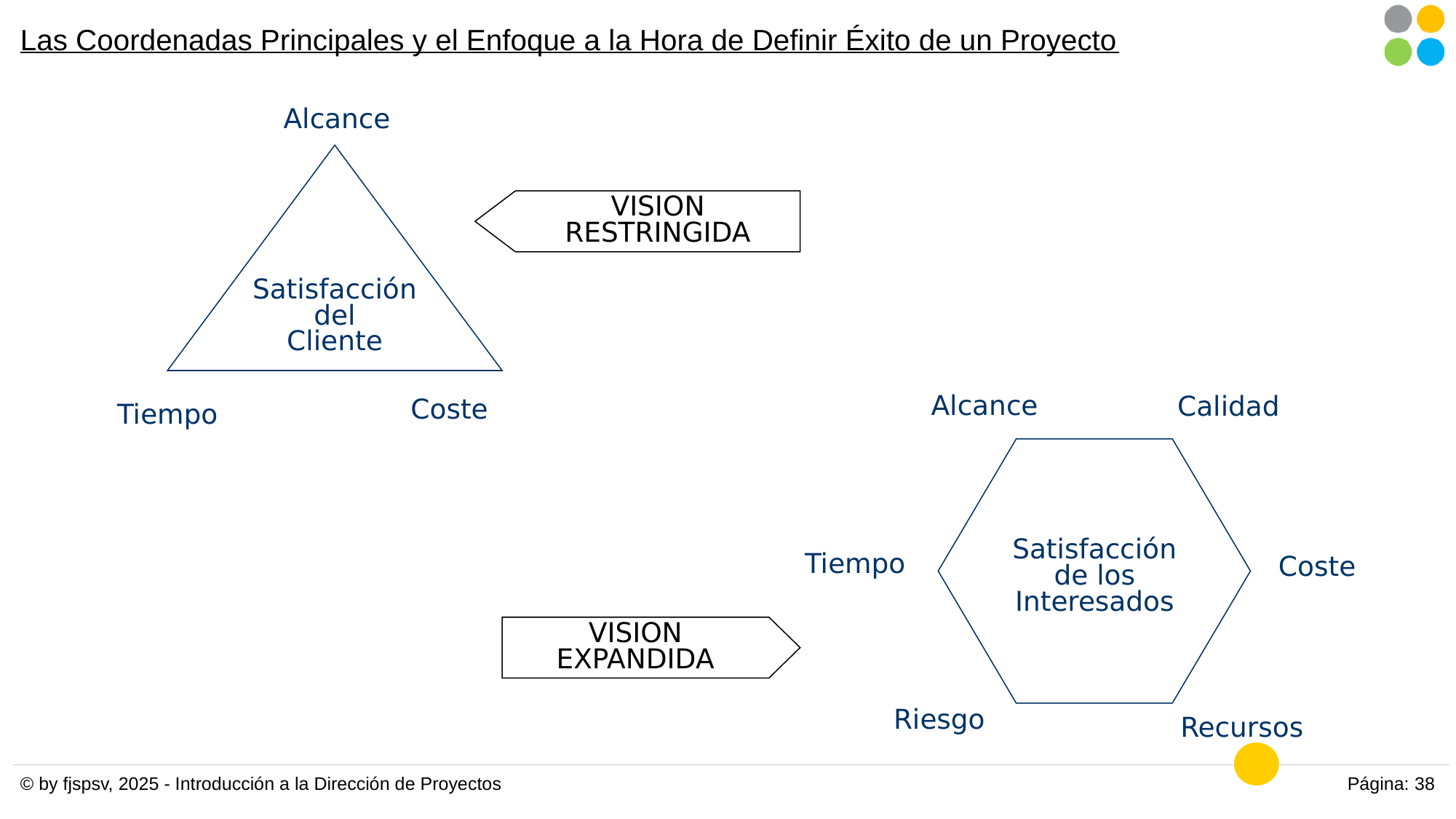

# Las Coordenadas Principales y el Enfoque a la Hora de Definir Éxito de un Proyecto
Alcance

VISION RESTRINGIDA
Satisfacción
del
Cliente
Coste
Tiempo
Alcance
Calidad

Satisfacción
de los
Interesados
Tiempo
Coste
VISION EXPANDIDA
Riesgo
Recursos
© by fjspsv, 2025 - Introducción a la Dirección de Proyectos
Página: 38